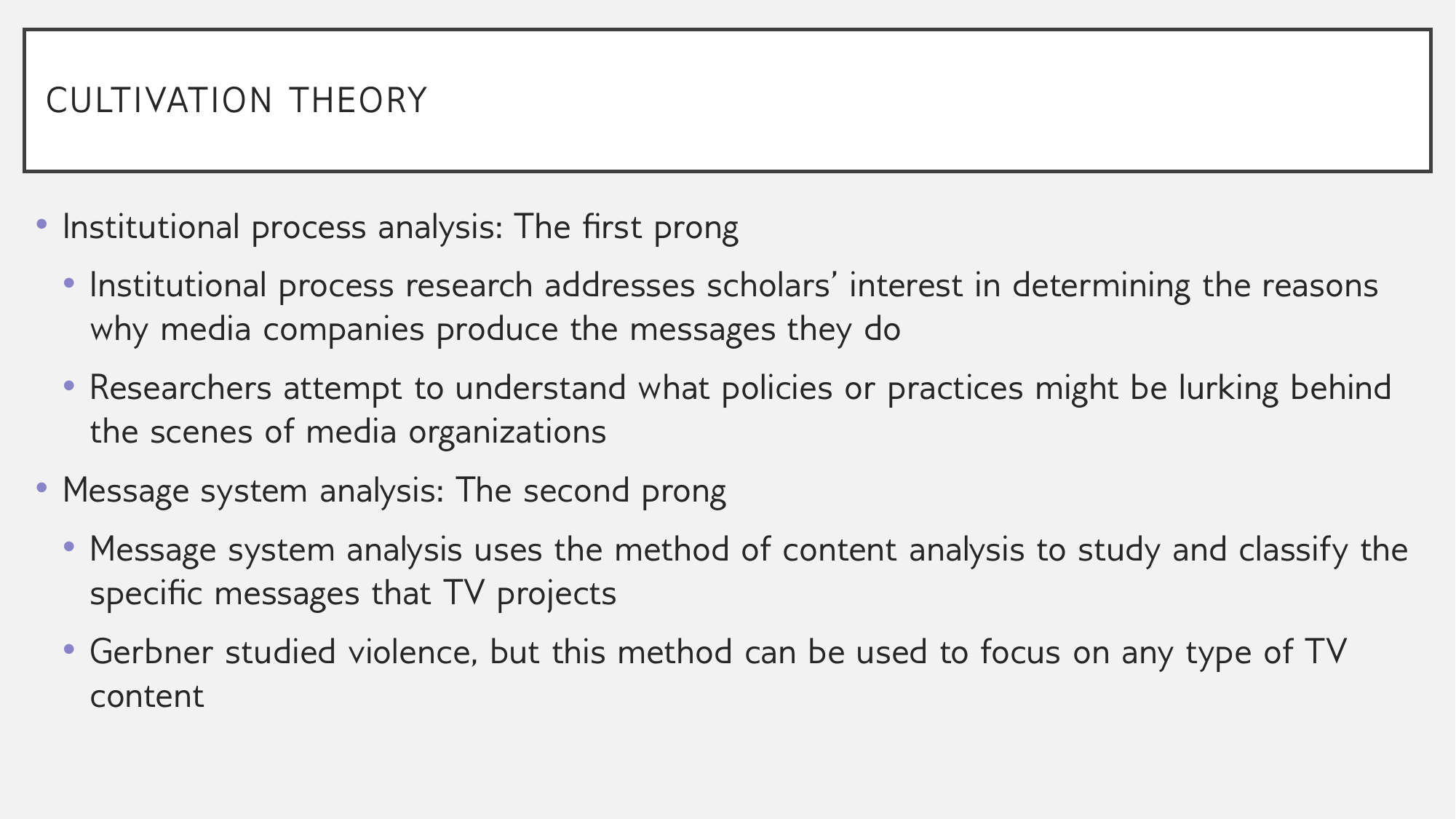

# Cultivation Theory
Institutional process analysis: The first prong
Institutional process research addresses scholars’ interest in determining the reasons why media companies produce the messages they do
Researchers attempt to understand what policies or practices might be lurking behind the scenes of media organizations
Message system analysis: The second prong
Message system analysis uses the method of content analysis to study and classify the specific messages that TV projects
Gerbner studied violence, but this method can be used to focus on any type of TV content